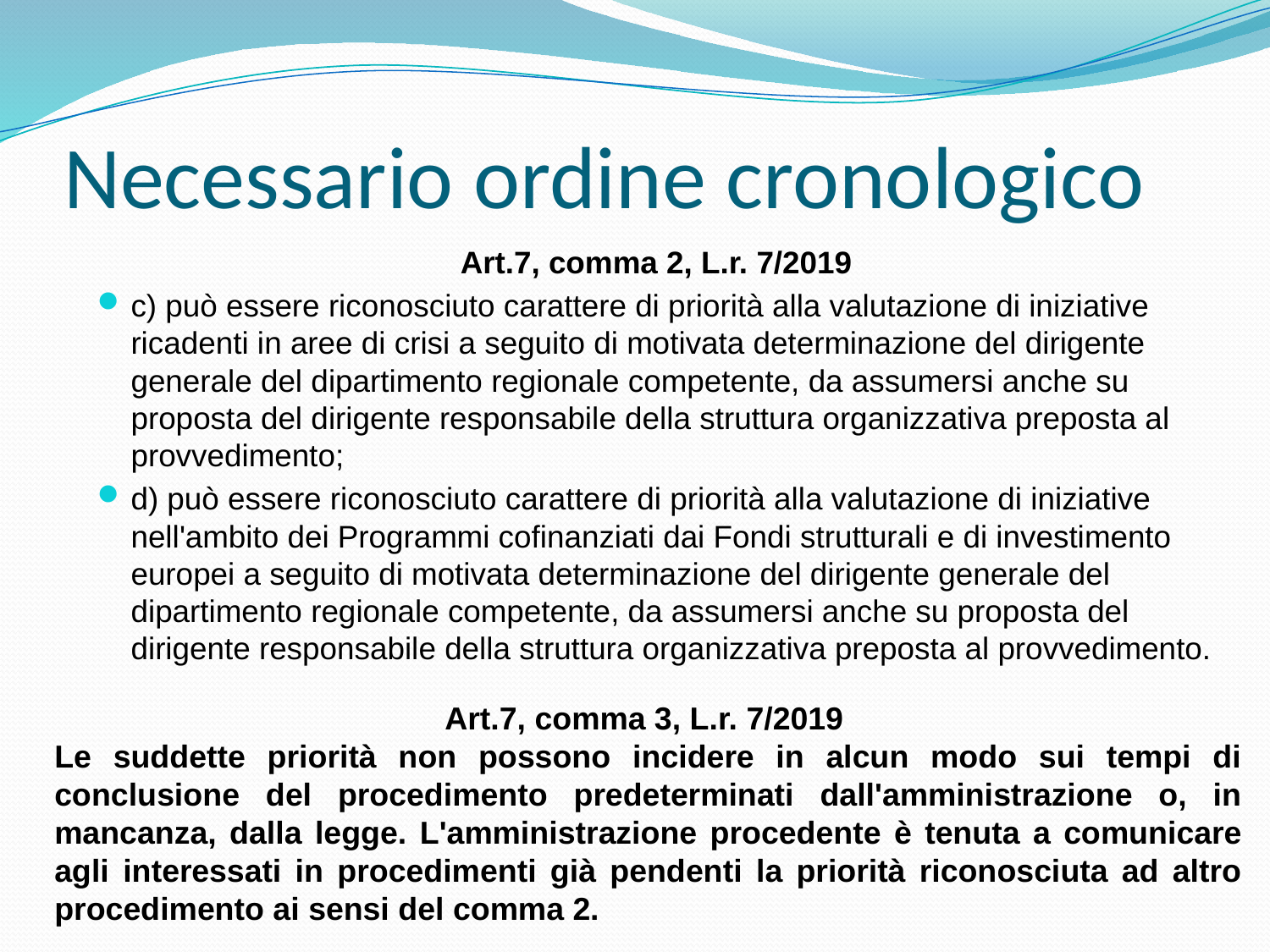

# Necessario ordine cronologico
Art.7, comma 2, L.r. 7/2019
c) può essere riconosciuto carattere di priorità alla valutazione di iniziative ricadenti in aree di crisi a seguito di motivata determinazione del dirigente generale del dipartimento regionale competente, da assumersi anche su proposta del dirigente responsabile della struttura organizzativa preposta al provvedimento;
d) può essere riconosciuto carattere di priorità alla valutazione di iniziative nell'ambito dei Programmi cofinanziati dai Fondi strutturali e di investimento europei a seguito di motivata determinazione del dirigente generale del dipartimento regionale competente, da assumersi anche su proposta del dirigente responsabile della struttura organizzativa preposta al provvedimento.
Art.7, comma 3, L.r. 7/2019
Le suddette priorità non possono incidere in alcun modo sui tempi di conclusione del procedimento predeterminati dall'amministrazione o, in mancanza, dalla legge. L'amministrazione procedente è tenuta a comunicare agli interessati in procedimenti già pendenti la priorità riconosciuta ad altro procedimento ai sensi del comma 2.